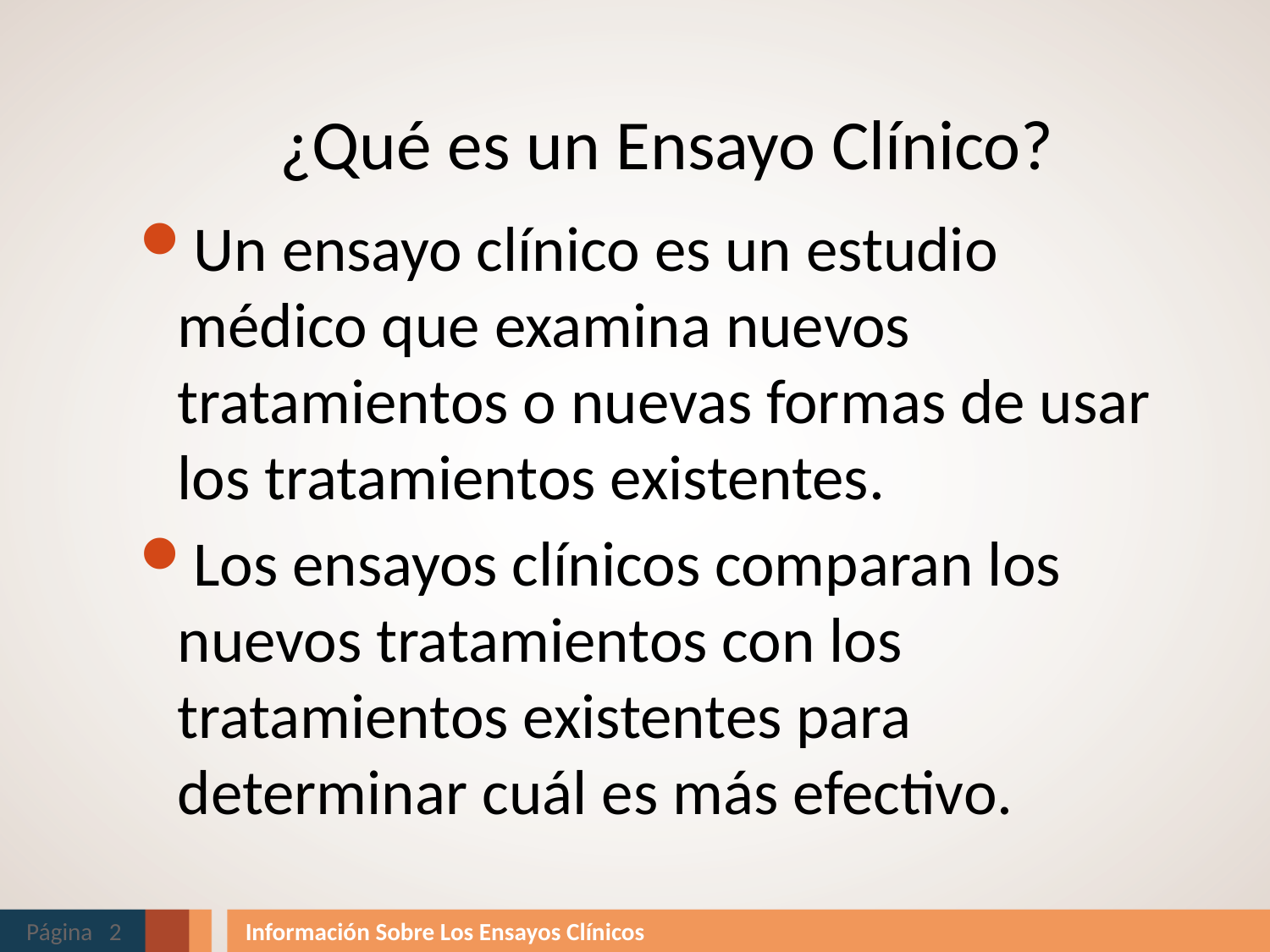

# ¿Qué es un Ensayo Clínico?
Un ensayo clínico es un estudio médico que examina nuevos tratamientos o nuevas formas de usar los tratamientos existentes.
Los ensayos clínicos comparan los nuevos tratamientos con los tratamientos existentes para determinar cuál es más efectivo.
Página   2
Información Sobre Los Ensayos Clínicos